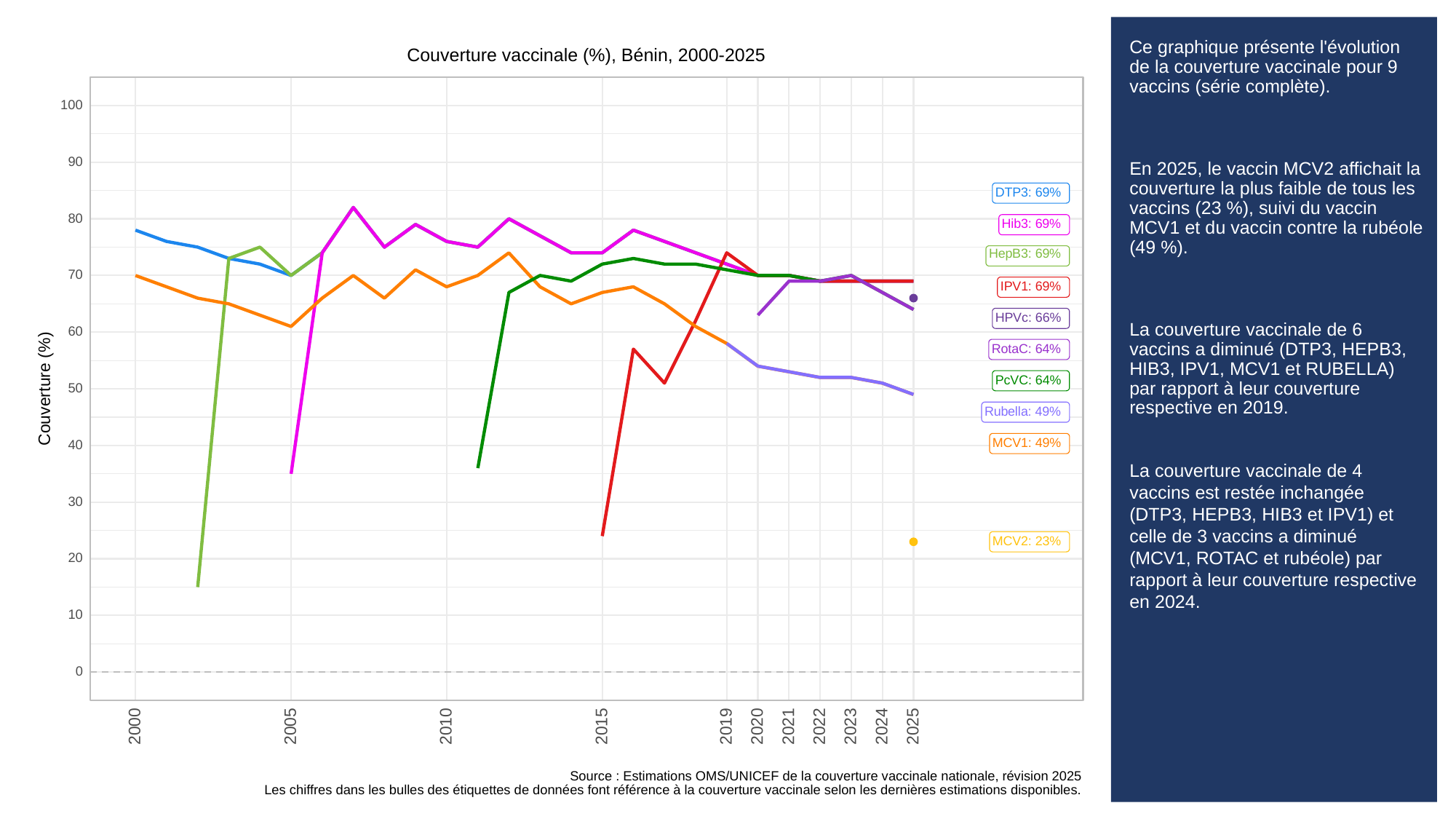

# Ce graphique montre la couverture vaccinale pour toutes les années comprises entre 2019 et 2025 (barres grises) et la couverture pour des années spécifiques (points), par vaccin. Il peut être utilisé pour évaluer le retour aux niveaux d'avant la pandémie.

Le taux de couverture du DTP1 est resté inchangé entre 2019 (81 %) et 2024 (81 %). Il a augmenté en 2025 (82 %) par rapport à 2024, et était supérieur à celui de 2019. Entre 2019 et 2025, la couverture vaccinale du DTP1 a atteint son niveau le plus bas en 2022 et 2023 (79 %).

En 2024, 8 vaccins présentaient un taux de couverture inférieur à celui de 2019.

En 2025, 8 vaccins présentaient un taux de couverture inférieur à celui de 2019.

En 2025, 4 vaccins présentaient un taux de couverture inférieur à celui de 2024.
Ce graphique présente l'évolution de la couverture vaccinale pour 9 vaccins (série complète).

En 2025, le vaccin MCV2 affichait la couverture la plus faible de tous les vaccins (23 %), suivi du vaccin MCV1 et du vaccin contre la rubéole (49 %).

La couverture vaccinale de 6 vaccins a diminué (DTP3, HEPB3, HIB3, IPV1, MCV1 et RUBELLA) par rapport à leur couverture respective en 2019.

La couverture vaccinale de 4 vaccins est restée inchangée (DTP3, HEPB3, HIB3 et IPV1) et celle de 3 vaccins a diminué (MCV1, ROTAC et rubéole) par rapport à leur couverture respective en 2024.

Couverture vaccinale (%), Bénin, 2000-2025

100

90

DTP3: 69%

80

Hib3: 69%

HepB3: 69%

70

IPV1: 69%

HPVc: 66%
60

RotaC: 64%

PcVC: 64%
Couverture (%)
50

Rubella: 49%

MCV1: 49%
40

30

MCV2: 23%

20

10

0

2023
2000
2005
2010
2015
2019
2020
2021
2022
2024
2025
Source : Estimations OMS/UNICEF de la couverture vaccinale nationale, révision 2025
Les chiffres dans les bulles des étiquettes de données font référence à la couverture vaccinale selon les dernières estimations disponibles.